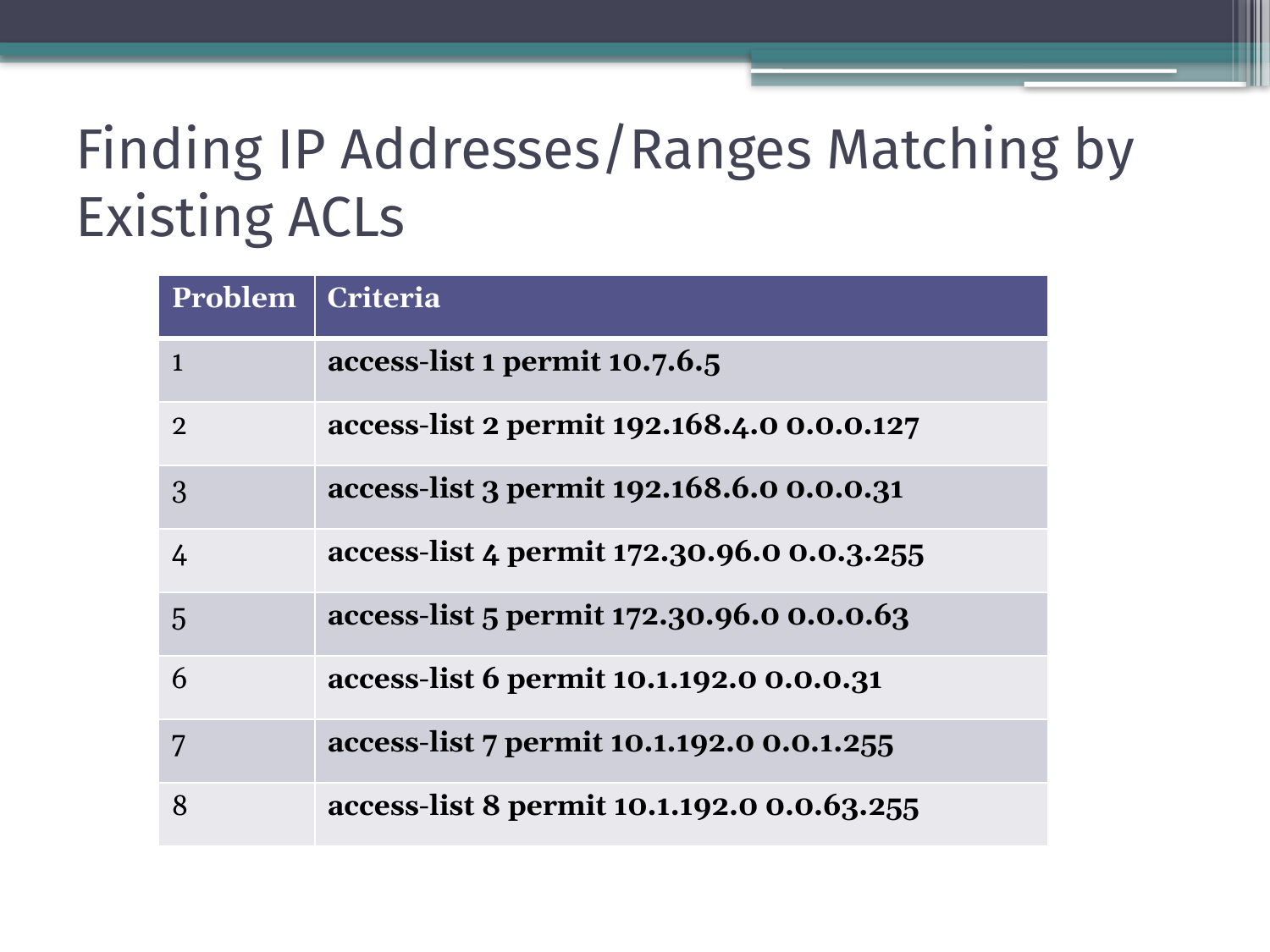

# Finding IP Addresses/Ranges Matching by Existing ACLs
| Problem | Criteria |
| --- | --- |
| 1 | access-list 1 permit 10.7.6.5 |
| 2 | access-list 2 permit 192.168.4.0 0.0.0.127 |
| 3 | access-list 3 permit 192.168.6.0 0.0.0.31 |
| 4 | access-list 4 permit 172.30.96.0 0.0.3.255 |
| 5 | access-list 5 permit 172.30.96.0 0.0.0.63 |
| 6 | access-list 6 permit 10.1.192.0 0.0.0.31 |
| 7 | access-list 7 permit 10.1.192.0 0.0.1.255 |
| 8 | access-list 8 permit 10.1.192.0 0.0.63.255 |